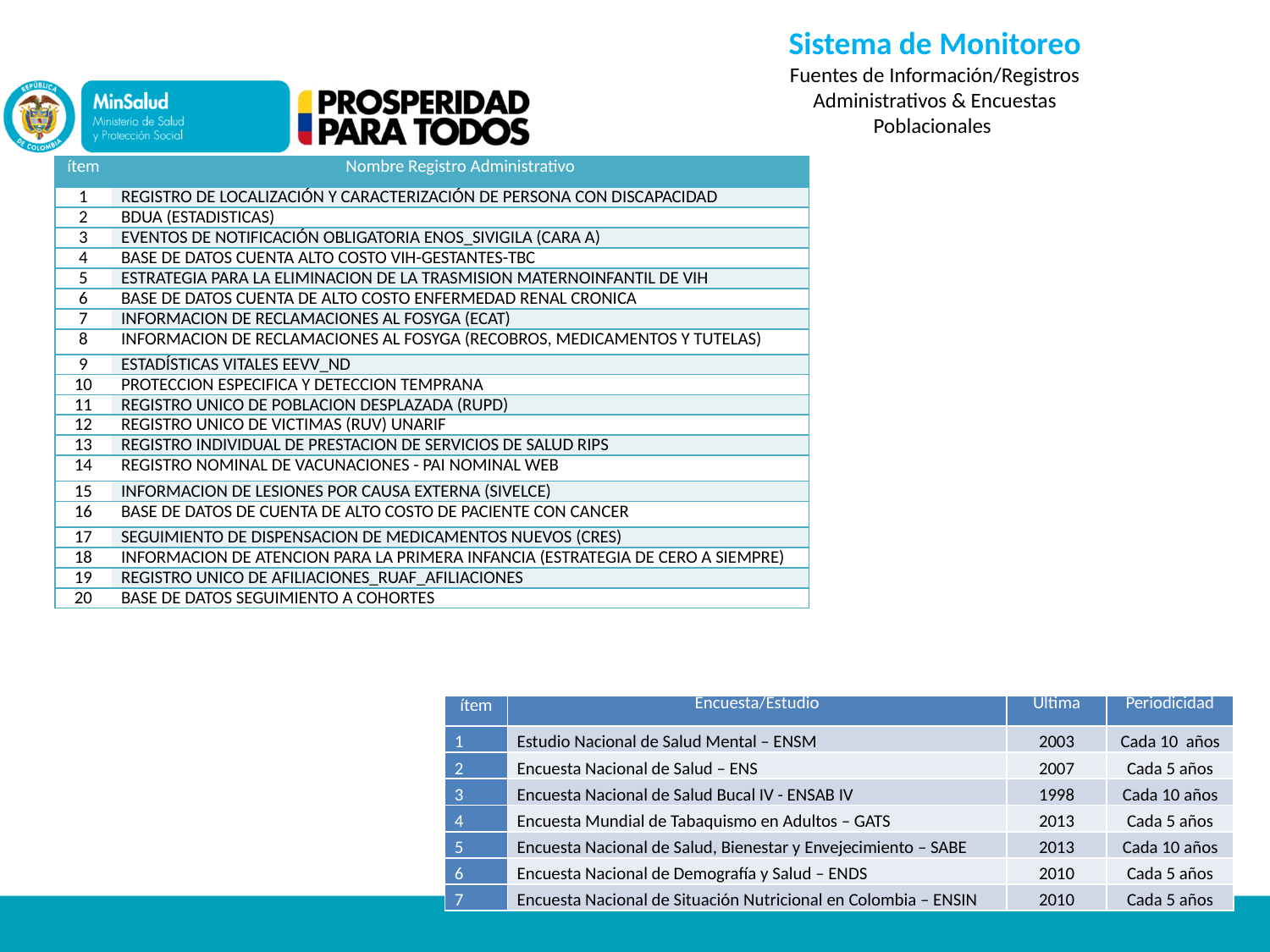

Sistema de Monitoreo
Fuentes de Información/Registros Administrativos & Encuestas Poblacionales
| ítem | Nombre Registro Administrativo |
| --- | --- |
| 1 | REGISTRO DE LOCALIZACIÓN Y CARACTERIZACIÓN DE PERSONA CON DISCAPACIDAD |
| 2 | BDUA (ESTADISTICAS) |
| 3 | EVENTOS DE NOTIFICACIÓN OBLIGATORIA ENOS\_SIVIGILA (CARA A) |
| 4 | BASE DE DATOS CUENTA ALTO COSTO VIH-GESTANTES-TBC |
| 5 | ESTRATEGIA PARA LA ELIMINACION DE LA TRASMISION MATERNOINFANTIL DE VIH |
| 6 | BASE DE DATOS CUENTA DE ALTO COSTO ENFERMEDAD RENAL CRONICA |
| 7 | INFORMACION DE RECLAMACIONES AL FOSYGA (ECAT) |
| 8 | INFORMACION DE RECLAMACIONES AL FOSYGA (RECOBROS, MEDICAMENTOS Y TUTELAS) |
| 9 | ESTADÍSTICAS VITALES EEVV\_ND |
| 10 | PROTECCION ESPECIFICA Y DETECCION TEMPRANA |
| 11 | REGISTRO UNICO DE POBLACION DESPLAZADA (RUPD) |
| 12 | REGISTRO UNICO DE VICTIMAS (RUV) UNARIF |
| 13 | REGISTRO INDIVIDUAL DE PRESTACION DE SERVICIOS DE SALUD RIPS |
| 14 | REGISTRO NOMINAL DE VACUNACIONES - PAI NOMINAL WEB |
| 15 | INFORMACION DE LESIONES POR CAUSA EXTERNA (SIVELCE) |
| 16 | BASE DE DATOS DE CUENTA DE ALTO COSTO DE PACIENTE CON CANCER |
| 17 | SEGUIMIENTO DE DISPENSACION DE MEDICAMENTOS NUEVOS (CRES) |
| 18 | INFORMACION DE ATENCION PARA LA PRIMERA INFANCIA (ESTRATEGIA DE CERO A SIEMPRE) |
| 19 | REGISTRO UNICO DE AFILIACIONES\_RUAF\_AFILIACIONES |
| 20 | BASE DE DATOS SEGUIMIENTO A COHORTES |
| ítem | Encuesta/Estudio | Última | Periodicidad |
| --- | --- | --- | --- |
| 1 | Estudio Nacional de Salud Mental – ENSM | 2003 | Cada 10  años |
| 2 | Encuesta Nacional de Salud – ENS | 2007 | Cada 5 años |
| 3 | Encuesta Nacional de Salud Bucal IV - ENSAB IV | 1998 | Cada 10 años |
| 4 | Encuesta Mundial de Tabaquismo en Adultos – GATS | 2013 | Cada 5 años |
| 5 | Encuesta Nacional de Salud, Bienestar y Envejecimiento – SABE | 2013 | Cada 10 años |
| 6 | Encuesta Nacional de Demografía y Salud – ENDS | 2010 | Cada 5 años |
| 7 | Encuesta Nacional de Situación Nutricional en Colombia – ENSIN | 2010 | Cada 5 años |